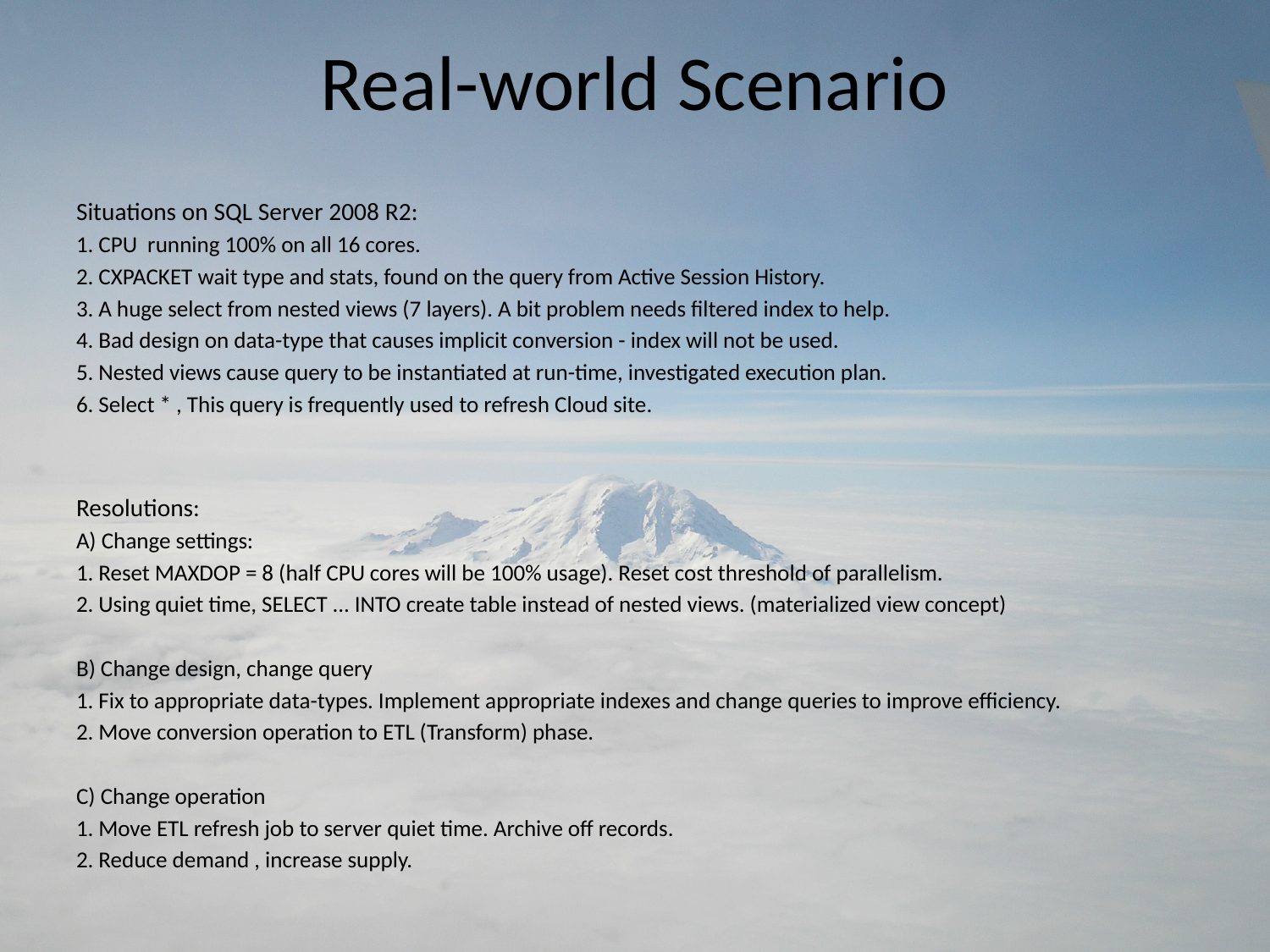

# Real-world Scenario

Situations on SQL Server 2008 R2:
1. CPU  running 100% on all 16 cores.
2. CXPACKET wait type and stats, found on the query from Active Session History.
3. A huge select from nested views (7 layers). A bit problem needs filtered index to help.
4. Bad design on data-type that causes implicit conversion - index will not be used.
5. Nested views cause query to be instantiated at run-time, investigated execution plan.
6. Select * , This query is frequently used to refresh Cloud site.

Resolutions:
A) Change settings:
1. Reset MAXDOP = 8 (half CPU cores will be 100% usage). Reset cost threshold of parallelism.
2. Using quiet time, SELECT ... INTO create table instead of nested views. (materialized view concept)

B) Change design, change query
1. Fix to appropriate data-types. Implement appropriate indexes and change queries to improve efficiency.
2. Move conversion operation to ETL (Transform) phase.

C) Change operation
1. Move ETL refresh job to server quiet time. Archive off records.
2. Reduce demand , increase supply.